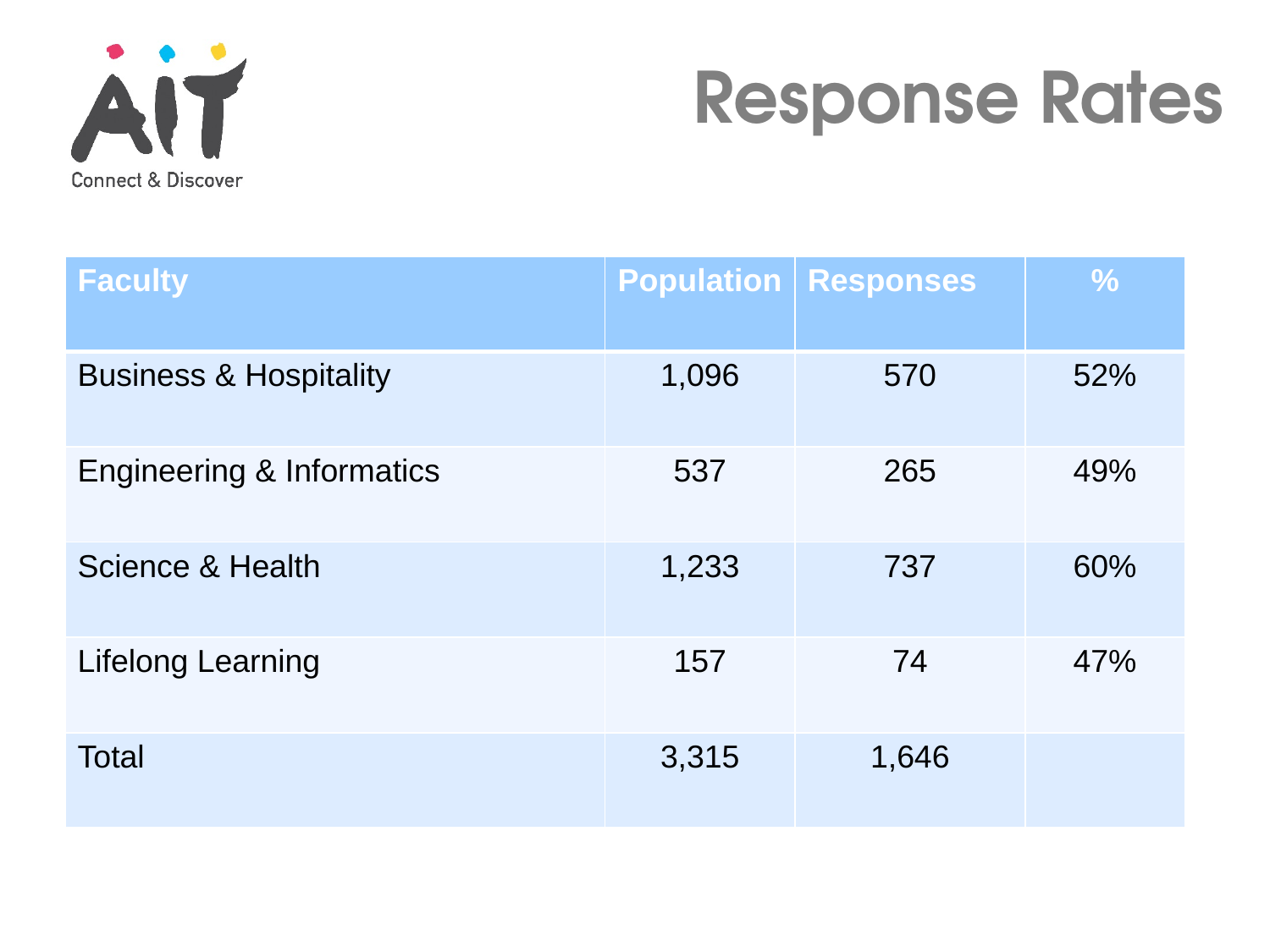

Response Rates
| Faculty | Population | Responses | % |
| --- | --- | --- | --- |
| Business & Hospitality | 1,096 | 570 | 52% |
| Engineering & Informatics | 537 | 265 | 49% |
| Science & Health | 1,233 | 737 | 60% |
| Lifelong Learning | 157 | 74 | 47% |
| Total | 3,315 | 1,646 |  |